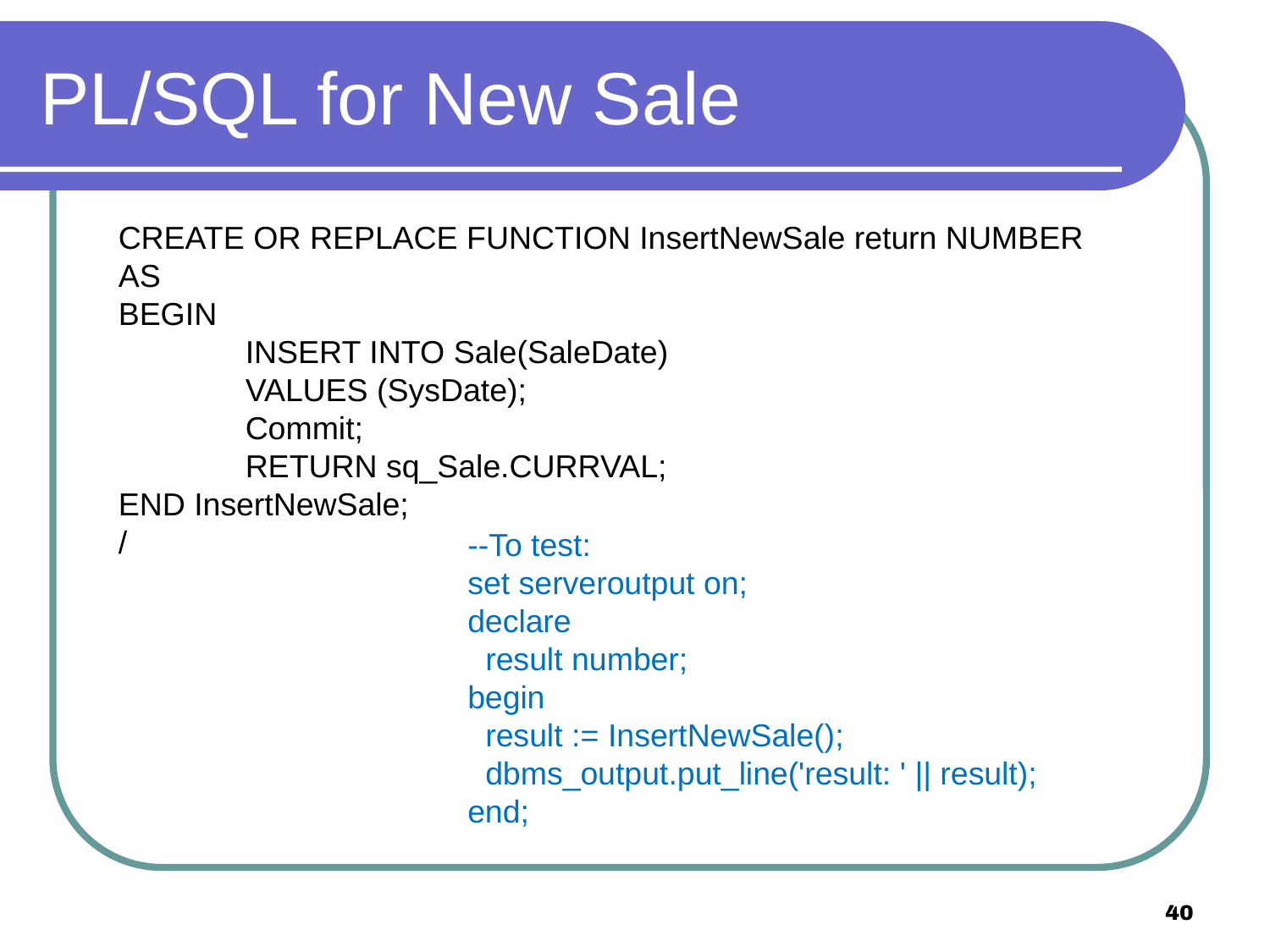

# PL/SQL for New Sale
CREATE OR REPLACE FUNCTION InsertNewSale return NUMBER
AS
BEGIN
	INSERT INTO Sale(SaleDate)
	VALUES (SysDate);
	Commit;
	RETURN sq_Sale.CURRVAL;
END InsertNewSale;
/
--To test:
set serveroutput on;
declare
  result number;
begin
  result := InsertNewSale();
  dbms_output.put_line('result: ' || result);
end;
40